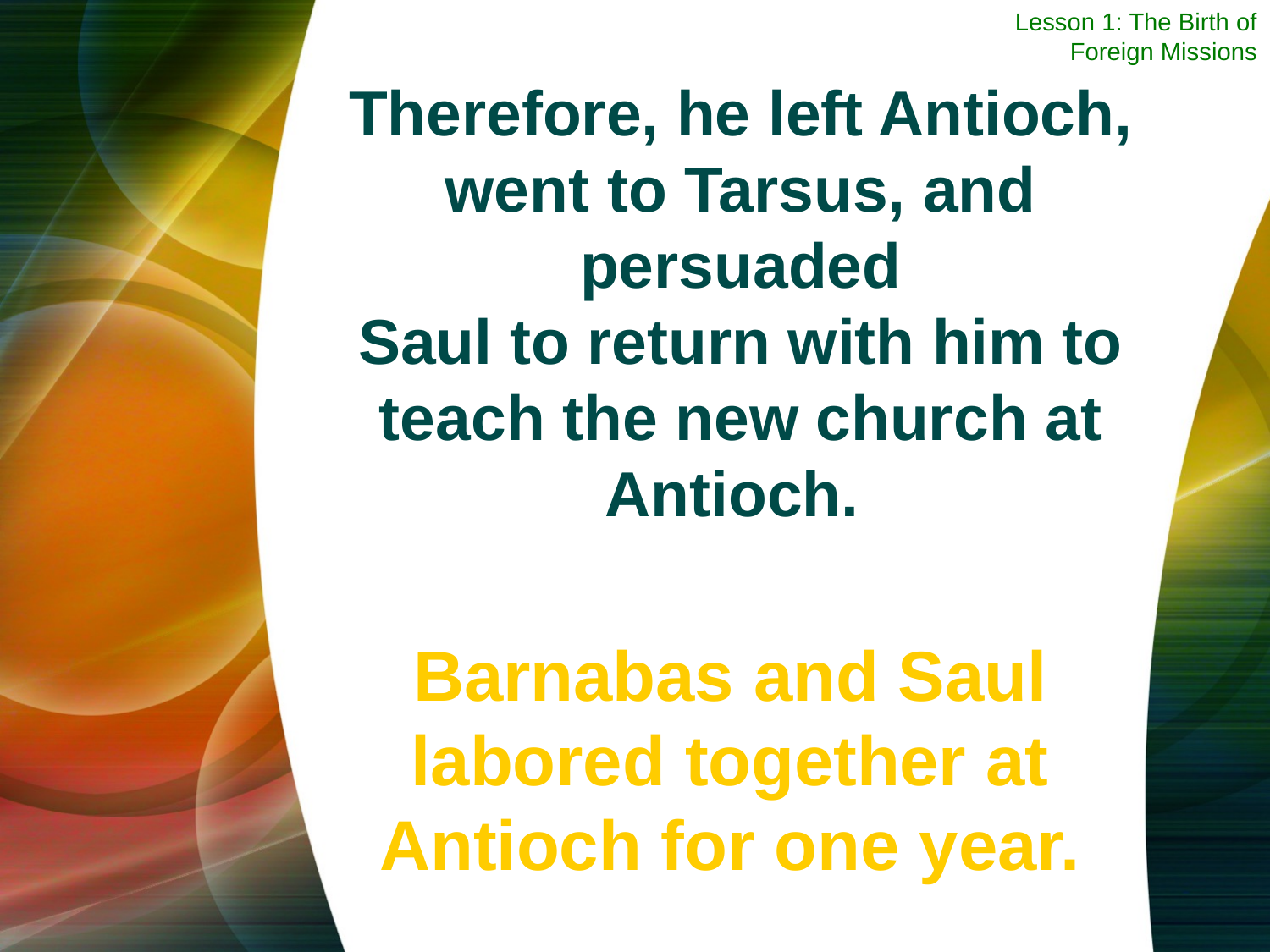

Lesson 1: The Birth of Foreign Missions
Therefore, he left Antioch, went to Tarsus, and persuaded
Saul to return with him to teach the new church at Antioch.
Barnabas and Saul labored together at Antioch for one year.